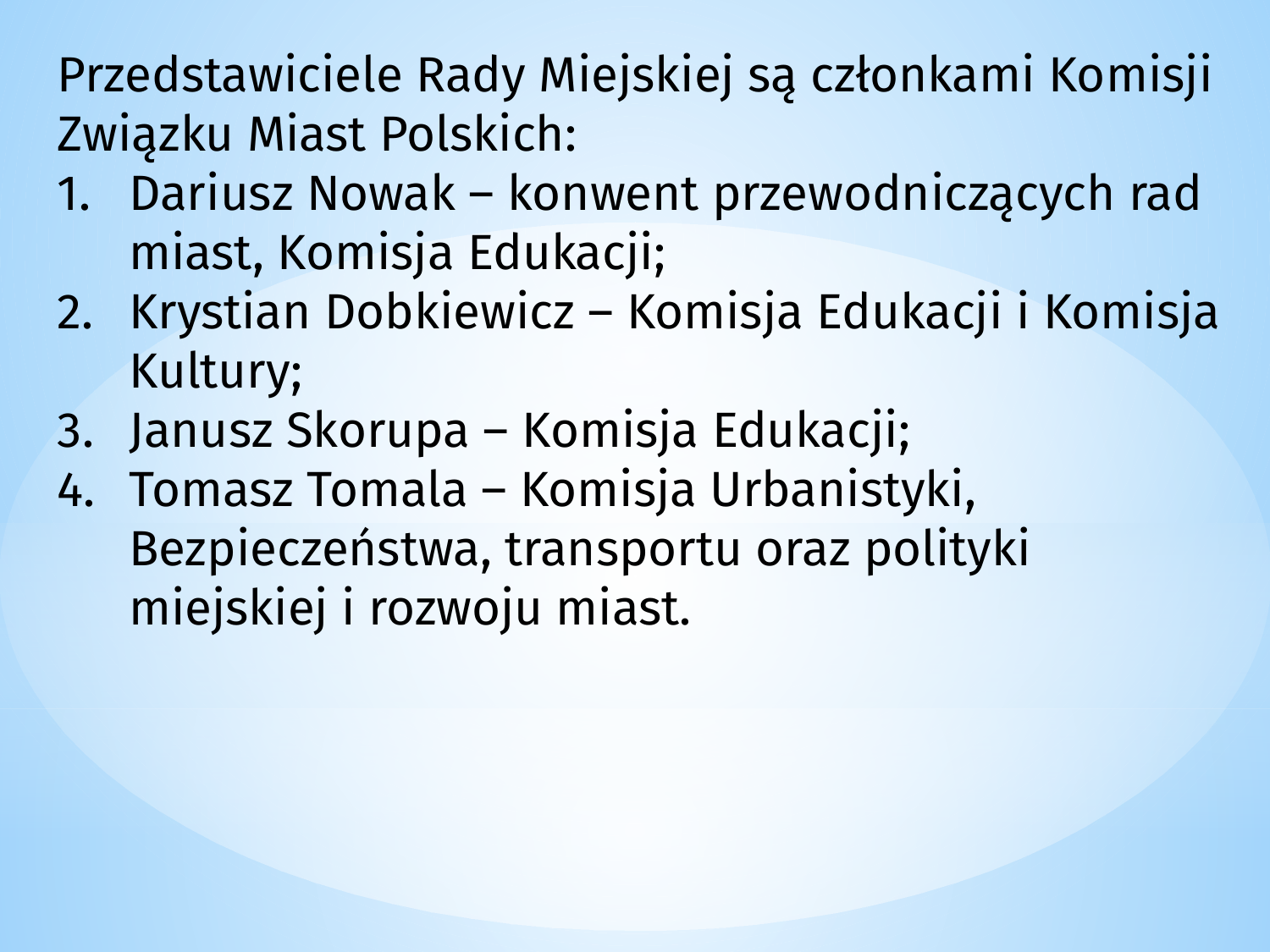

Przedstawiciele Rady Miejskiej są członkami Komisji Związku Miast Polskich:
Dariusz Nowak – konwent przewodniczących rad miast, Komisja Edukacji;
Krystian Dobkiewicz – Komisja Edukacji i Komisja Kultury;
Janusz Skorupa – Komisja Edukacji;
Tomasz Tomala – Komisja Urbanistyki, Bezpieczeństwa, transportu oraz polityki miejskiej i rozwoju miast.